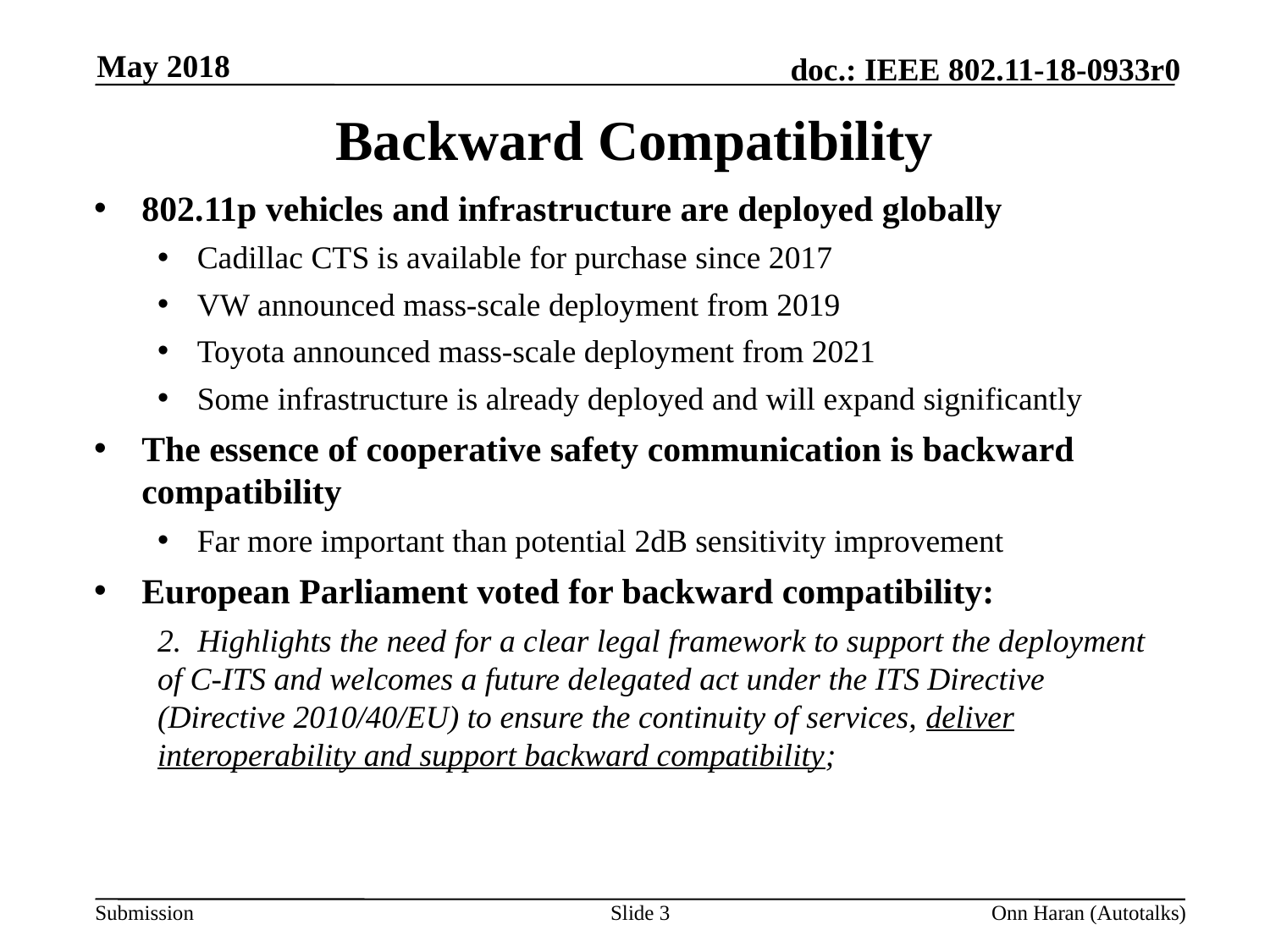

May 2018
# Backward Compatibility
802.11p vehicles and infrastructure are deployed globally
Cadillac CTS is available for purchase since 2017
VW announced mass-scale deployment from 2019
Toyota announced mass-scale deployment from 2021
Some infrastructure is already deployed and will expand significantly
The essence of cooperative safety communication is backward compatibility
Far more important than potential 2dB sensitivity improvement
European Parliament voted for backward compatibility:
2.  Highlights the need for a clear legal framework to support the deployment of C-ITS and welcomes a future delegated act under the ITS Directive (Directive 2010/40/EU) to ensure the continuity of services, deliver interoperability and support backward compatibility;

Slide 3
Onn Haran (Autotalks)